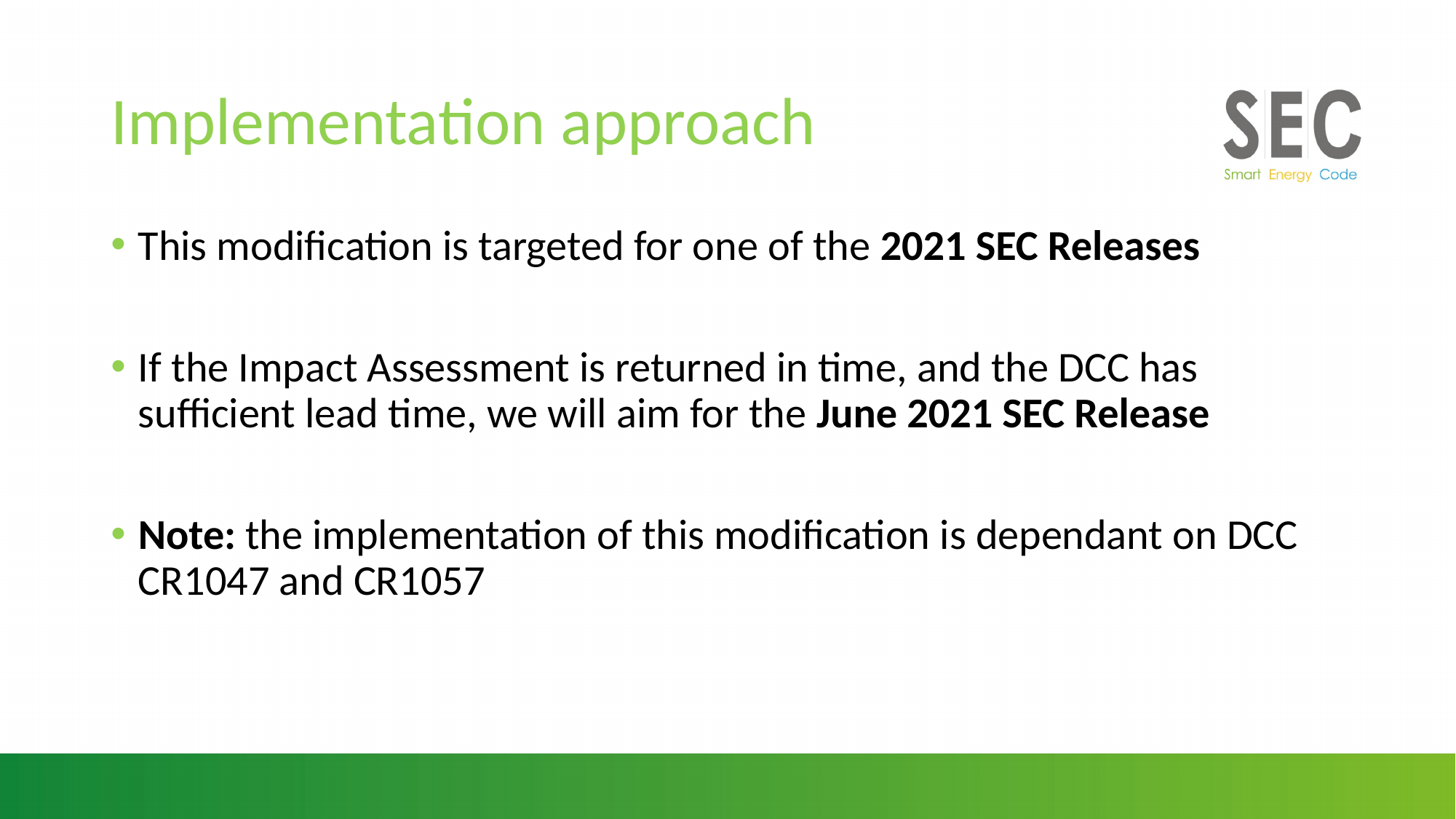

# Implementation approach
This modification is targeted for one of the 2021 SEC Releases

If the Impact Assessment is returned in time, and the DCC has sufficient lead time, we will aim for the June 2021 SEC Release

Note: the implementation of this modification is dependant on DCC CR1047 and CR1057